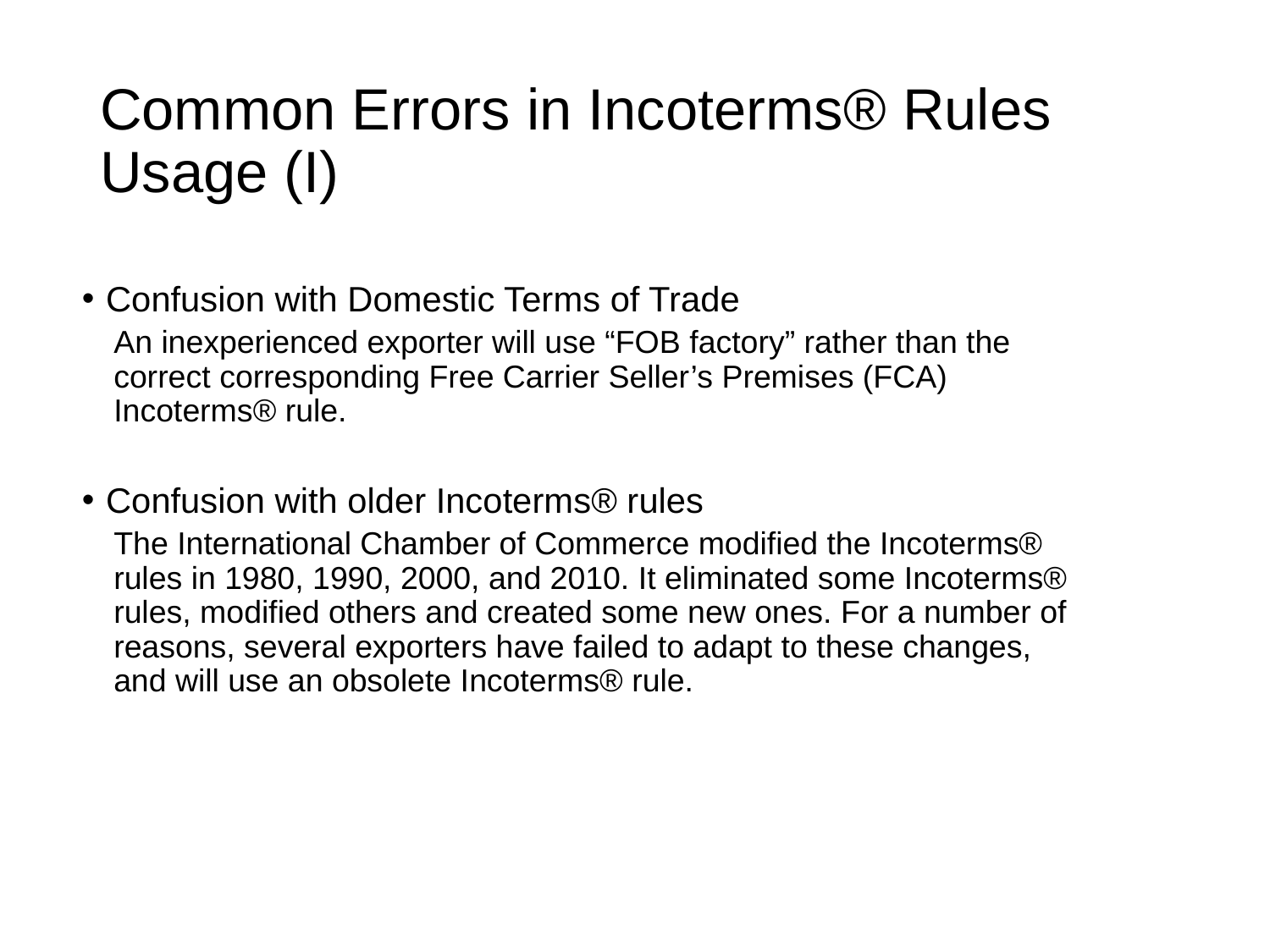

# Common Errors in Incoterms® Rules Usage (I)
Confusion with Domestic Terms of Trade
An inexperienced exporter will use “FOB factory” rather than the correct corresponding Free Carrier Seller’s Premises (FCA) Incoterms® rule.

Confusion with older Incoterms® rules
The International Chamber of Commerce modified the Incoterms® rules in 1980, 1990, 2000, and 2010. It eliminated some Incoterms® rules, modified others and created some new ones. For a number of reasons, several exporters have failed to adapt to these changes, and will use an obsolete Incoterms® rule.